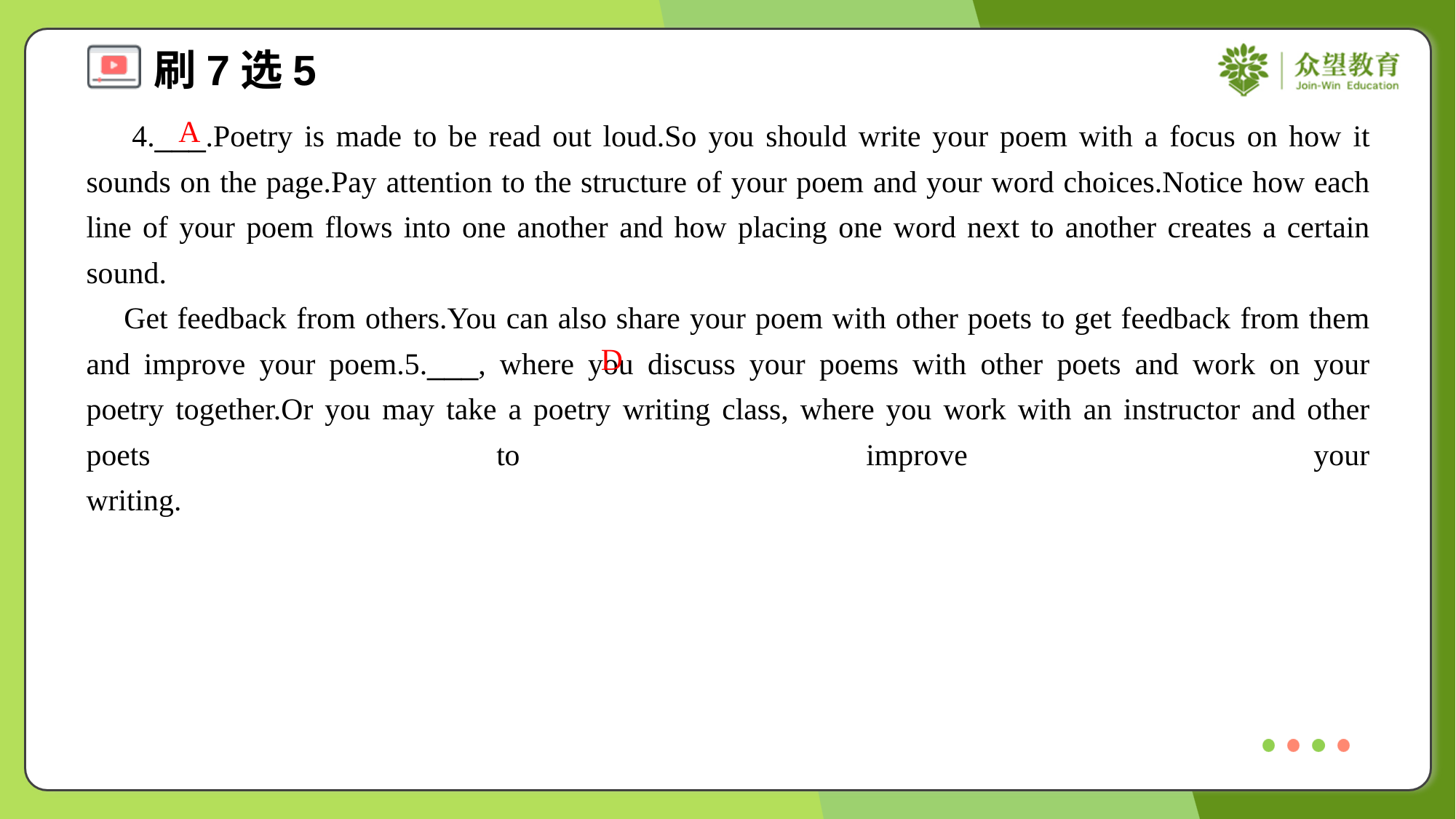

A
    4.___.Poetry is made to be read out loud.So you should write your poem with a focus on how it sounds on the page.Pay attention to the structure of your poem and your word choices.Notice how each line of your poem flows into one another and how placing one word next to another creates a certain sound.
    Get feedback from others.You can also share your poem with other poets to get feedback from them and improve your poem.5.___, where you discuss your poems with other poets and work on your poetry together.Or you may take a poetry writing class, where you work with an instructor and other poets to improve your writing.#5
D